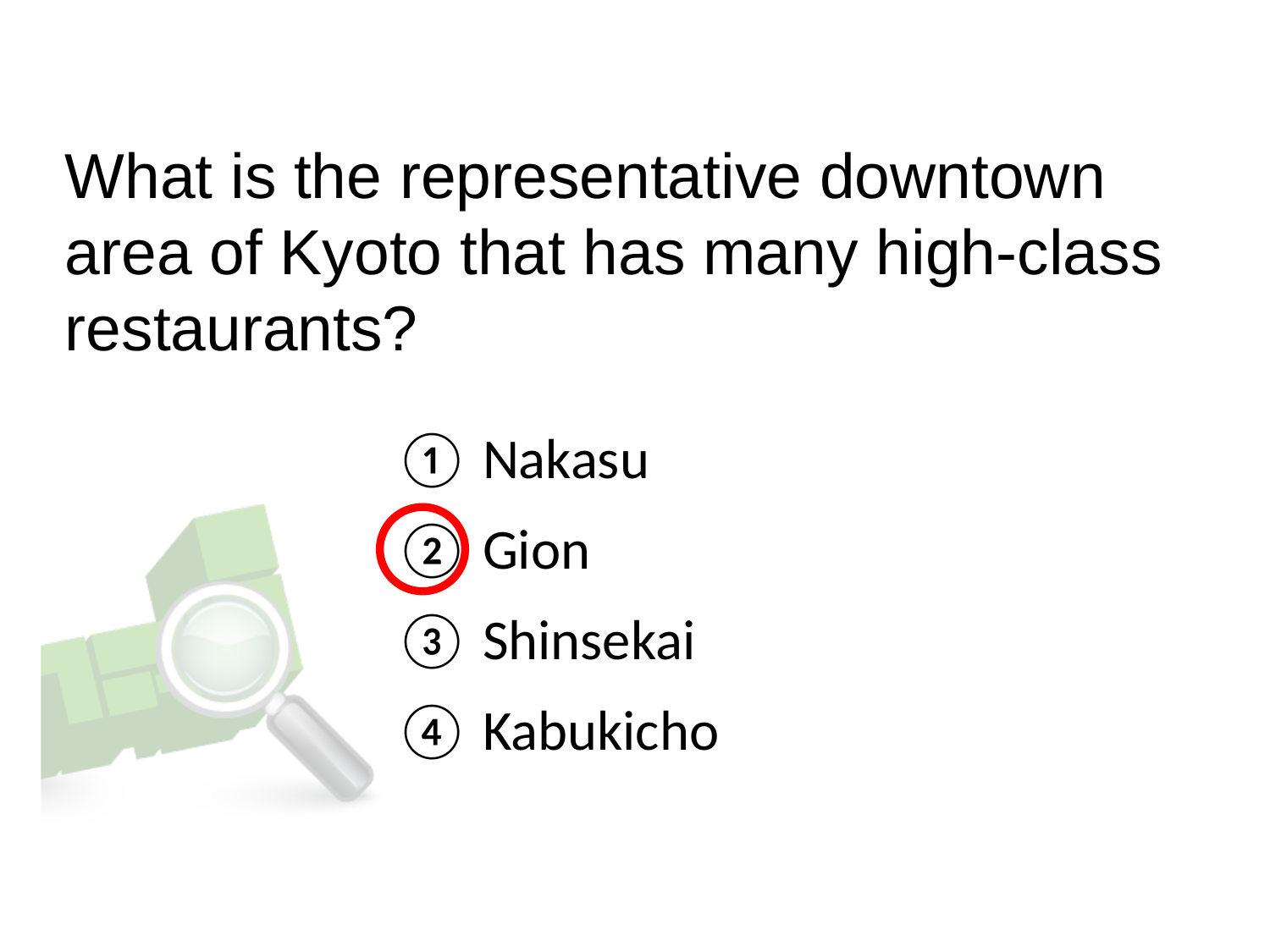

What is the representative downtown area of Kyoto that has many high-class restaurants?
① Nakasu
② Gion
③ Shinsekai
④ Kabukicho